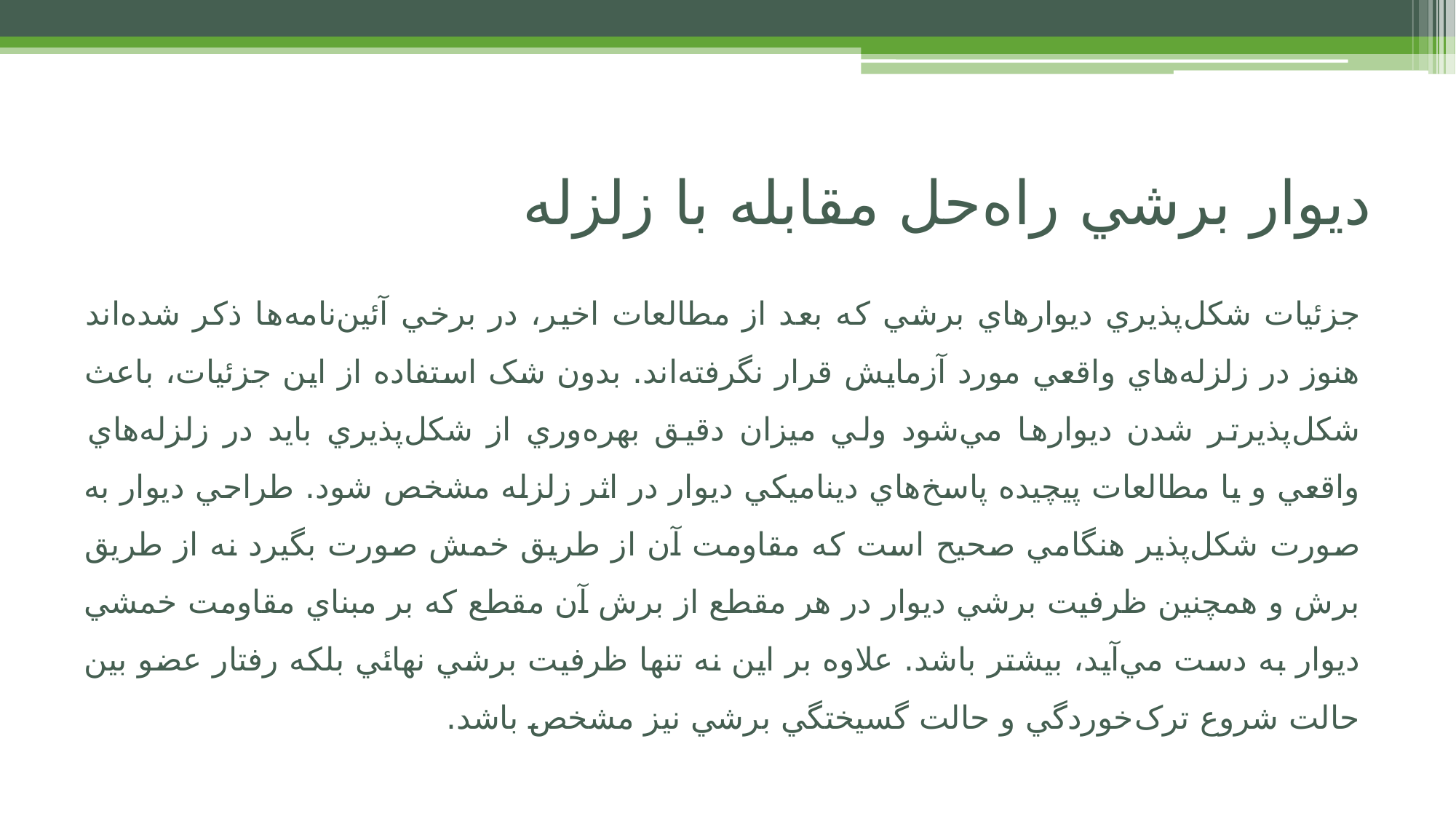

# ديوار برشي راه‌حل مقابله با زلزله
جزئيات شکل‌پذيري ديوارهاي برشي که بعد از مطالعات اخير، در برخي آئين‌نامه‌ها ذکر شده‌اند هنوز در زلزله‌هاي واقعي مورد آزمايش قرار نگرفته‌اند. بدون شک استفاده از اين جزئيات، باعث شکل‌پذيرتر شدن ديوارها مي‌شود ولي ميزان دقيق بهره‌وري از شکل‌پذيري بايد در زلزله‌هاي واقعي و يا مطالعات پيچيده پاسخ‌هاي ديناميکي ديوار در اثر زلزله مشخص شود. طراحي ديوار به صورت شکل‌پذير هنگامي صحيح است که مقاومت آن از طريق خمش صورت بگيرد نه از طريق برش و همچنين ظرفيت برشي ديوار در هر مقطع از برش آن مقطع که بر مبناي مقاومت خمشي ديوار به دست مي‌آيد، بيشتر باشد. علاوه بر اين نه تنها ظرفيت برشي نهائي بلکه رفتار عضو بين حالت شروع ترک‌خوردگي و حالت گسيختگي برشي نيز مشخص باشد.